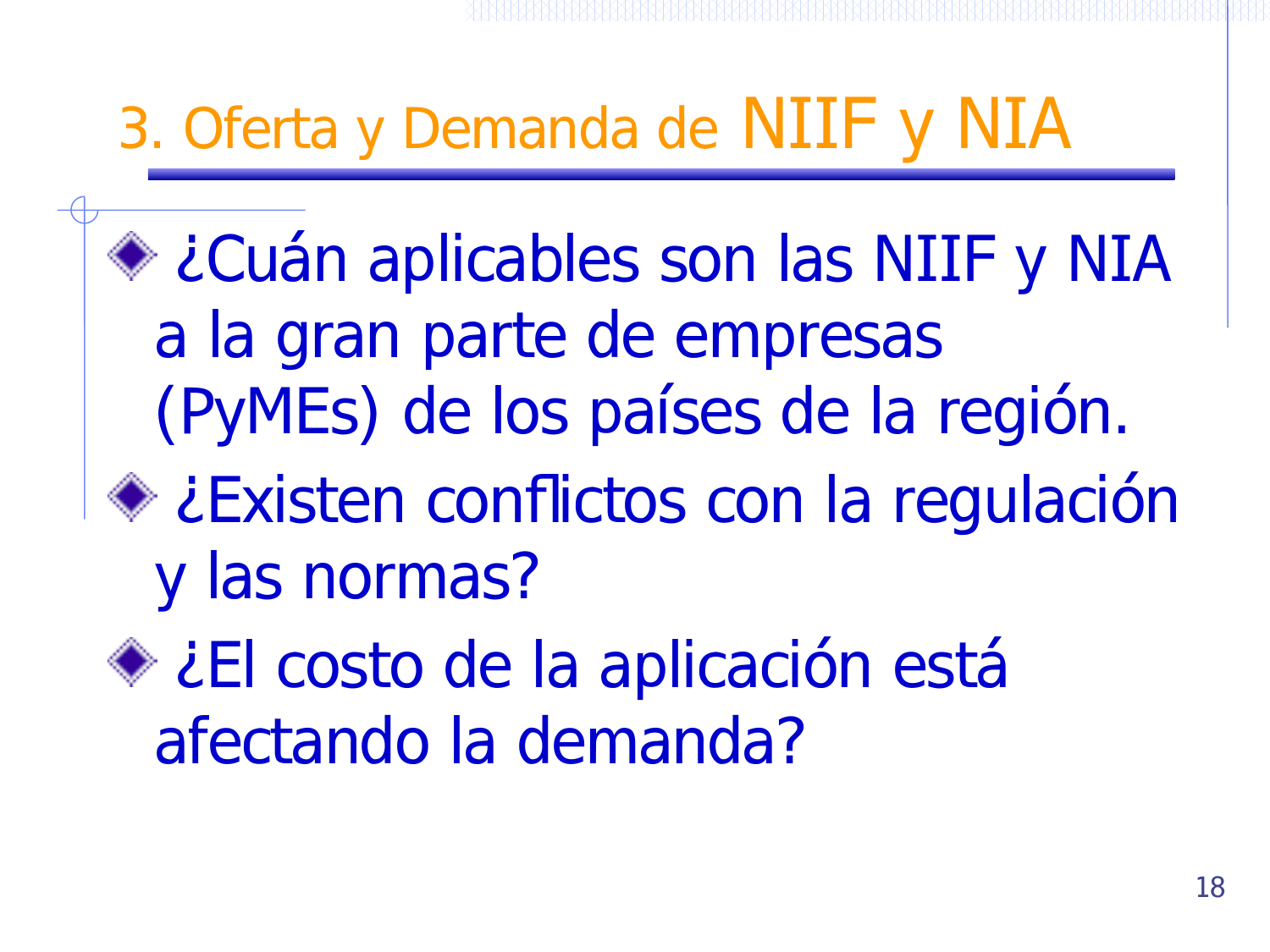

# 3. Oferta y Demanda de NIIF y NIA

 ¿Cuán aplicables son las NIIF y NIA a la gran parte de empresas (PyMEs) de los países de la región.
 ¿Existen conflictos con la regulación y las normas?
 ¿El costo de la aplicación está afectando la demanda?

18